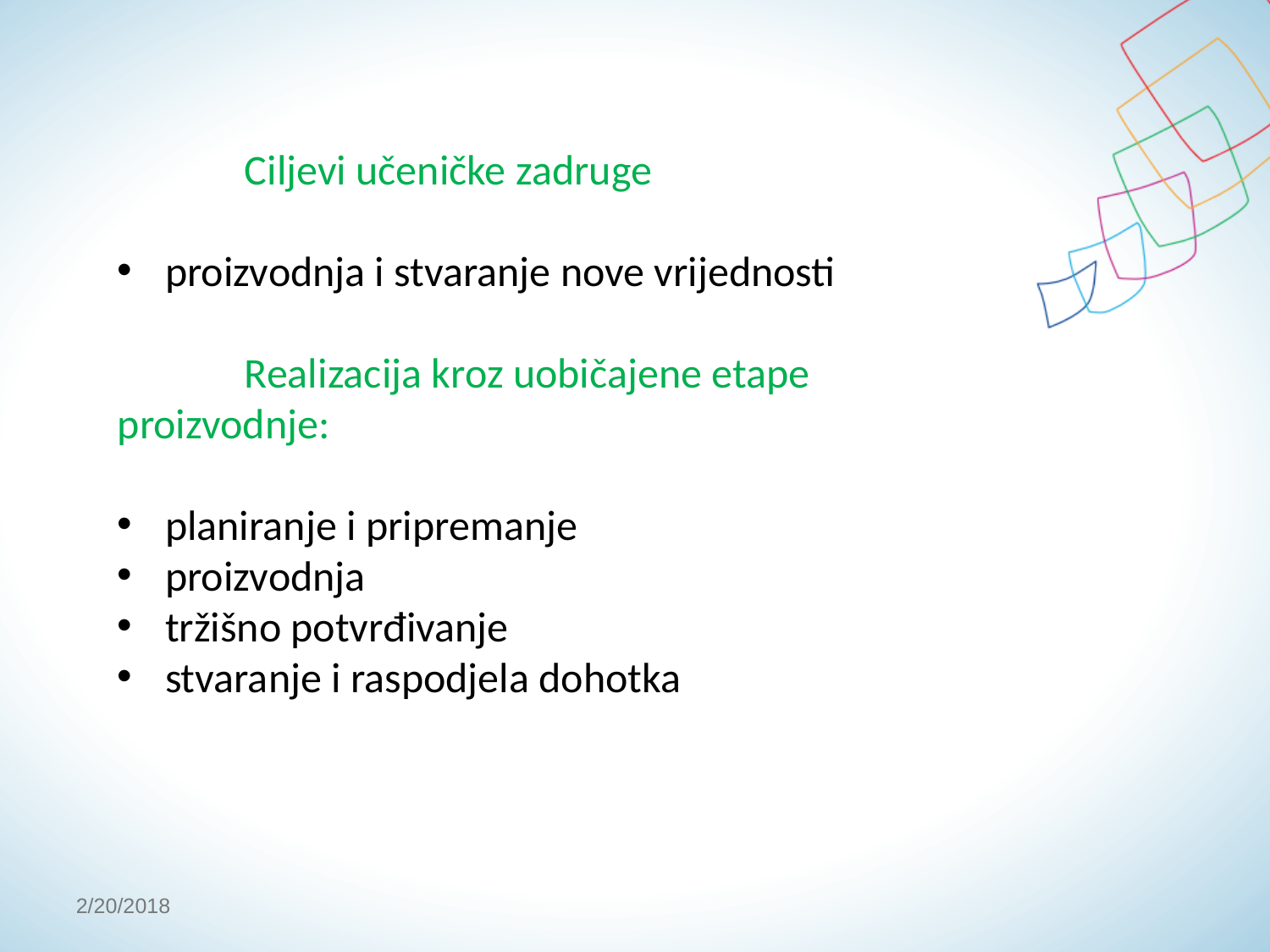

Ciljevi učeničke zadruge

proizvodnja i stvaranje nove vrijednosti

	Realizacija kroz uobičajene etape 	proizvodnje:

planiranje i pripremanje
proizvodnja
tržišno potvrđivanje
stvaranje i raspodjela dohotka